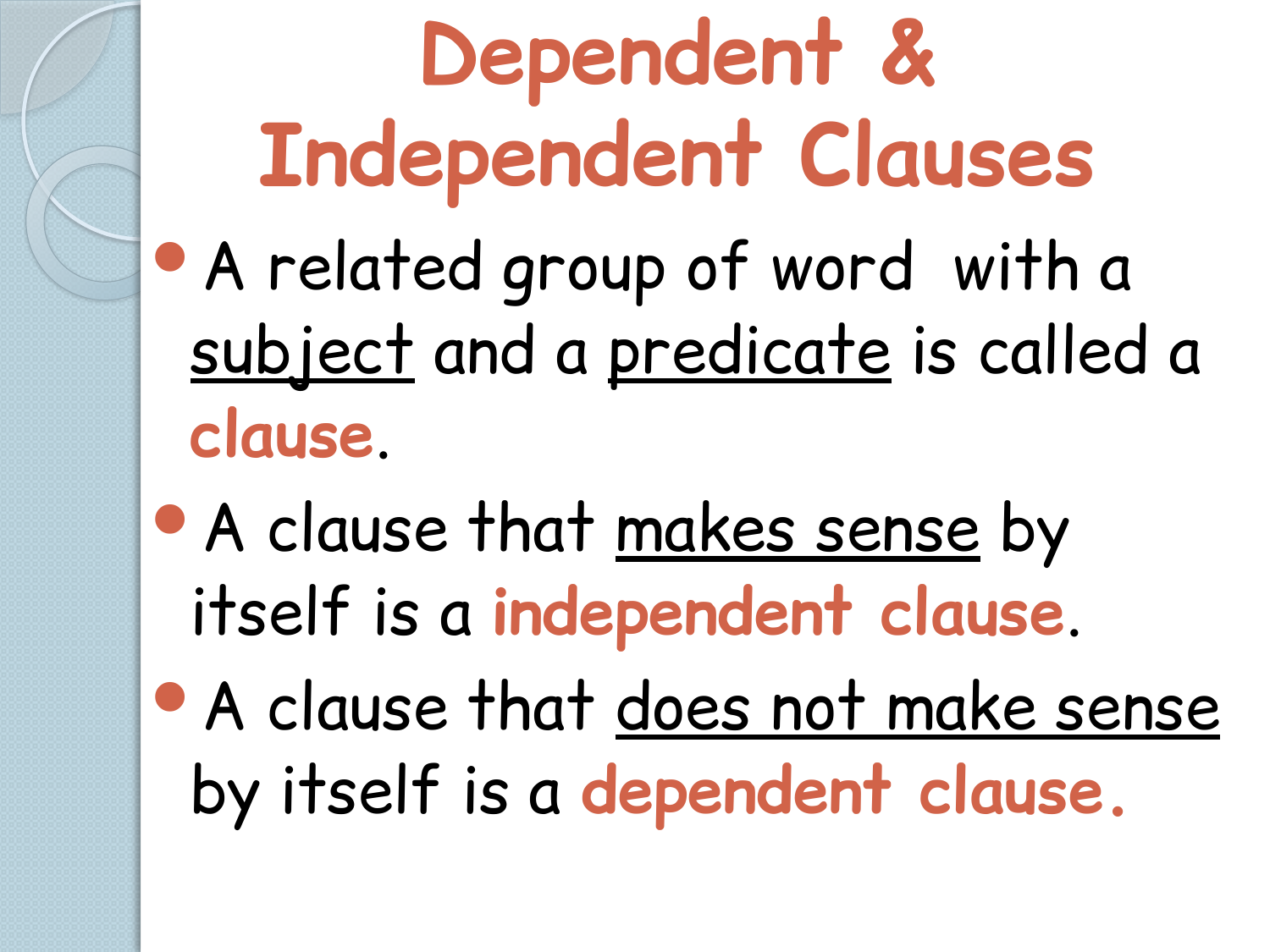

# Dependent & Independent Clauses
A related group of word  with a subject and a predicate is called a clause.
A clause that makes sense by itself is a independent clause.
A clause that does not make sense by itself is a dependent clause.